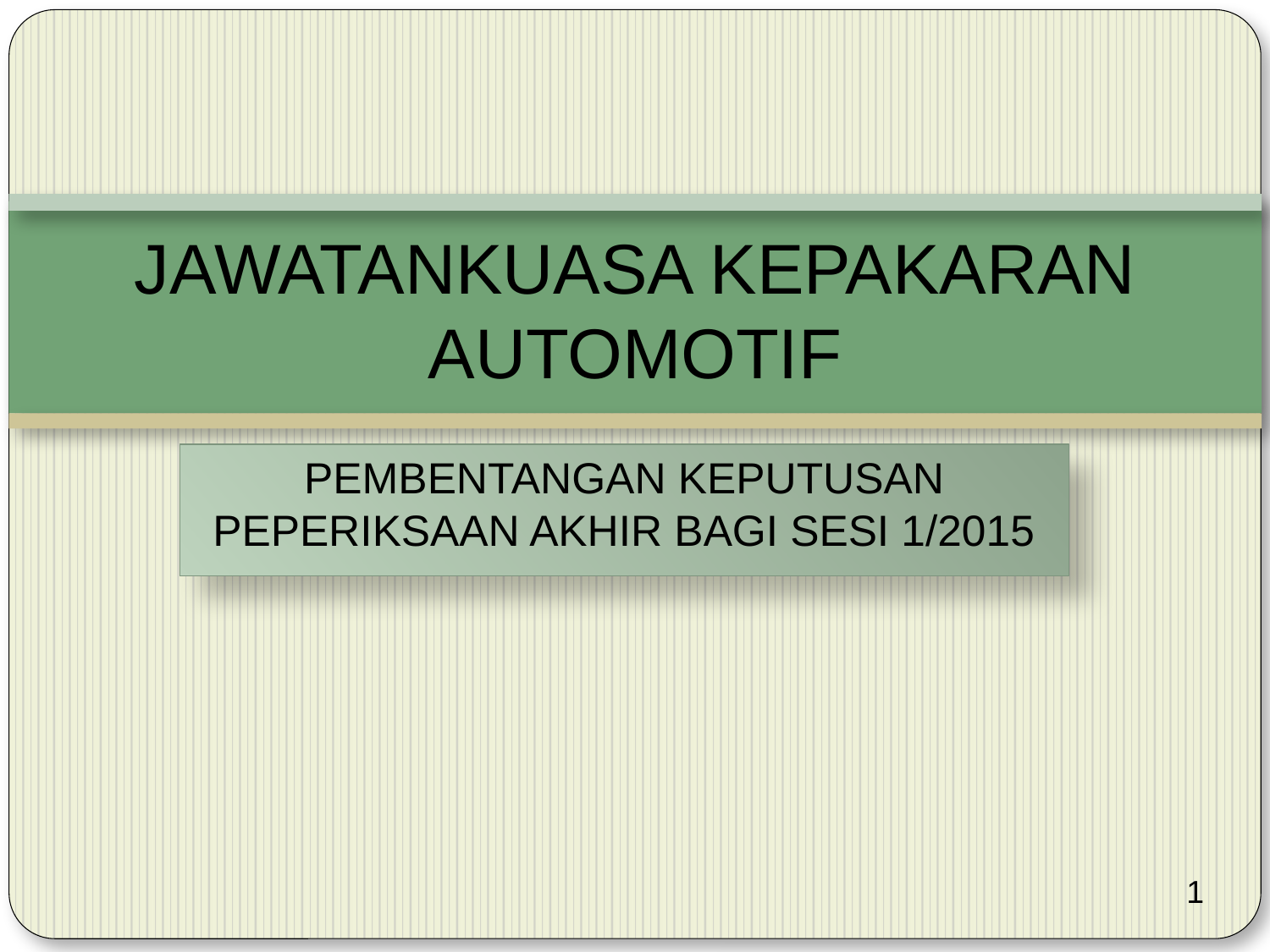

# JAWATANKUASA KEPAKARAN AUTOMOTIF
PEMBENTANGAN KEPUTUSAN PEPERIKSAAN AKHIR BAGI SESI 1/2015
1